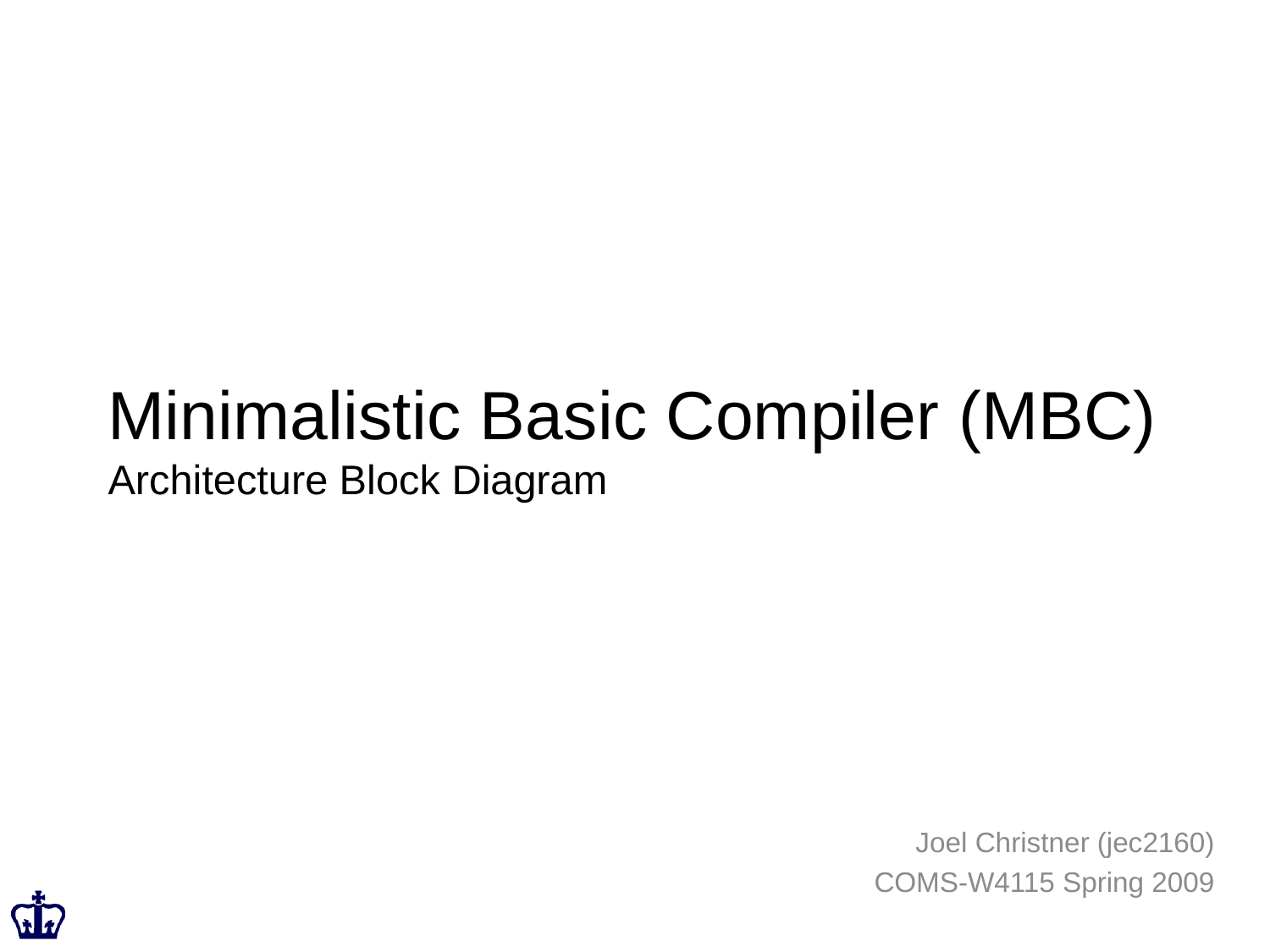

# Minimalistic Basic Compiler (MBC) Architecture Block Diagram
Joel Christner (jec2160)
COMS-W4115 Spring 2009